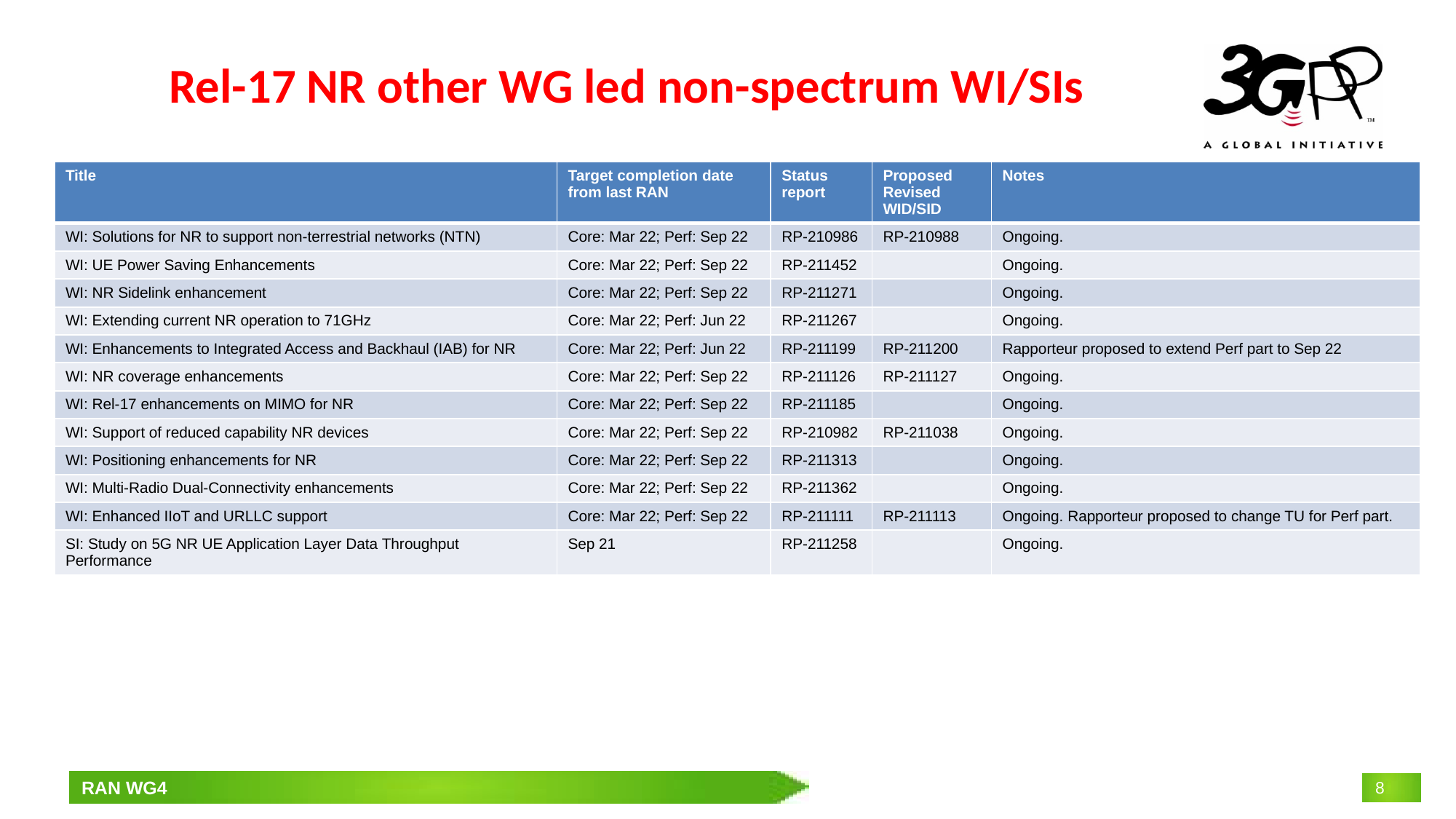

# Rel-17 NR other WG led non-spectrum WI/SIs
| Title | Target completion date from last RAN | Status report | Proposed Revised WID/SID | Notes |
| --- | --- | --- | --- | --- |
| WI: Solutions for NR to support non-terrestrial networks (NTN) | Core: Mar 22; Perf: Sep 22 | RP-210986 | RP-210988 | Ongoing. |
| WI: UE Power Saving Enhancements | Core: Mar 22; Perf: Sep 22 | RP-211452 |  | Ongoing. |
| WI: NR Sidelink enhancement | Core: Mar 22; Perf: Sep 22 | RP-211271 |  | Ongoing. |
| WI: Extending current NR operation to 71GHz | Core: Mar 22; Perf: Jun 22 | RP-211267 |  | Ongoing. |
| WI: Enhancements to Integrated Access and Backhaul (IAB) for NR | Core: Mar 22; Perf: Jun 22 | RP-211199 | RP-211200 | Rapporteur proposed to extend Perf part to Sep 22 |
| WI: NR coverage enhancements | Core: Mar 22; Perf: Sep 22 | RP-211126 | RP-211127 | Ongoing. |
| WI: Rel-17 enhancements on MIMO for NR | Core: Mar 22; Perf: Sep 22 | RP-211185 |  | Ongoing. |
| WI: Support of reduced capability NR devices | Core: Mar 22; Perf: Sep 22 | RP-210982 | RP-211038 | Ongoing. |
| WI: Positioning enhancements for NR | Core: Mar 22; Perf: Sep 22 | RP-211313 |  | Ongoing. |
| WI: Multi-Radio Dual-Connectivity enhancements | Core: Mar 22; Perf: Sep 22 | RP-211362 |  | Ongoing. |
| WI: Enhanced IIoT and URLLC support | Core: Mar 22; Perf: Sep 22 | RP-211111 | RP-211113 | Ongoing. Rapporteur proposed to change TU for Perf part. |
| SI: Study on 5G NR UE Application Layer Data Throughput Performance | Sep 21 | RP-211258 |  | Ongoing. |